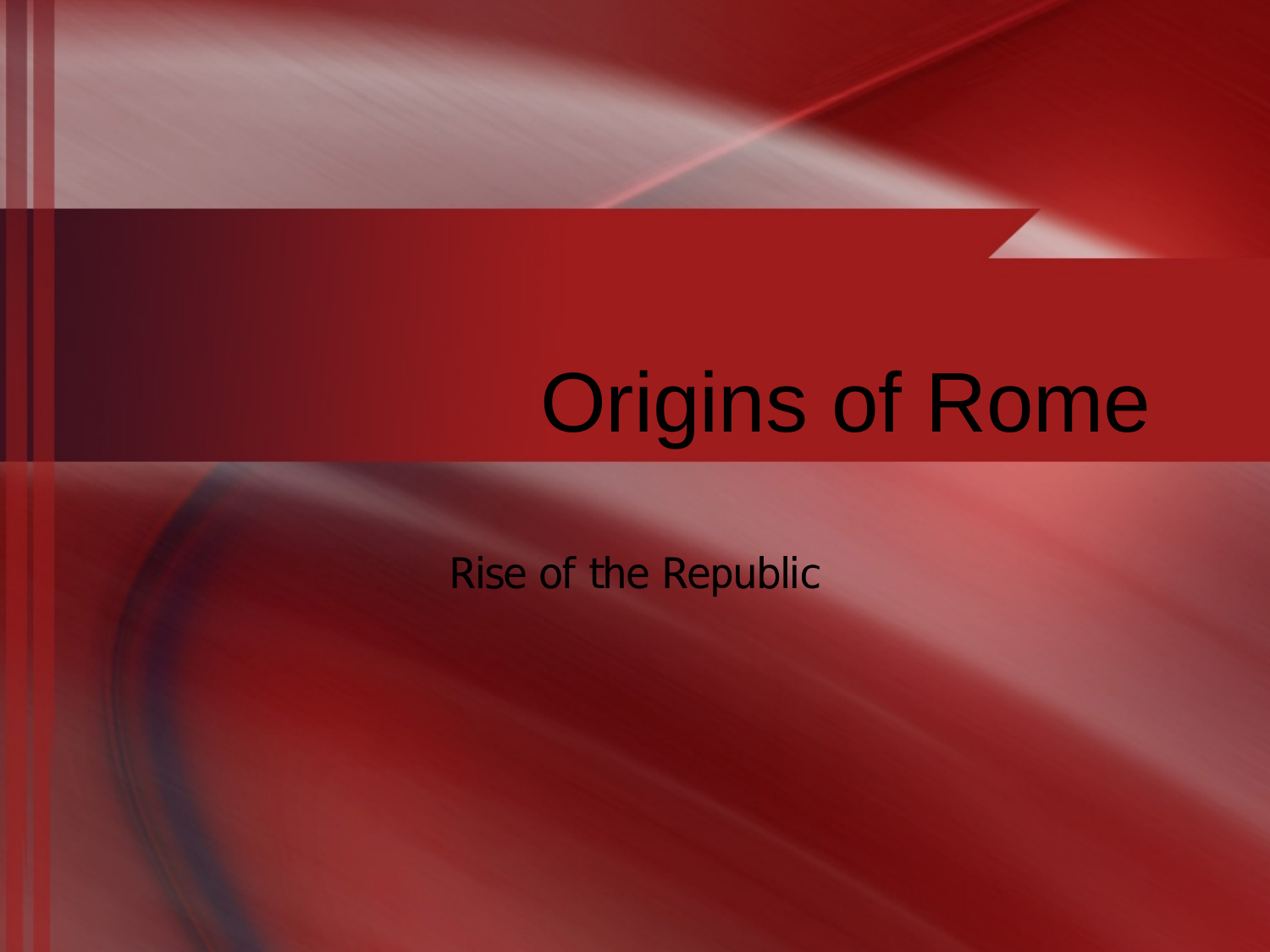

# Origins of Rome
Rise of the Republic